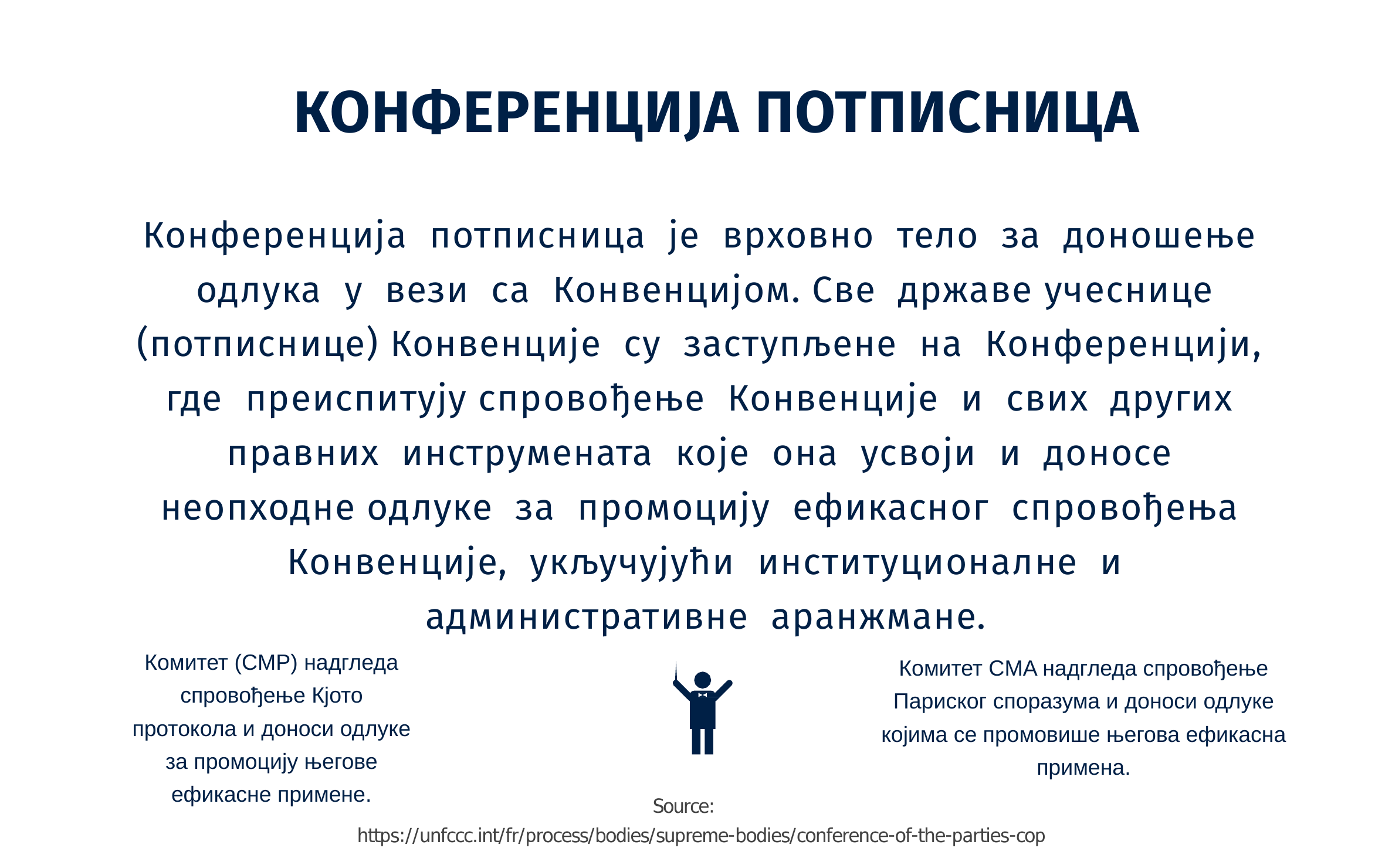

# КОНФЕРЕНЦИЈА ПОТПИСНИЦА
Конференција  потписница  је  врховно  тело  за  доношење  одлука  у  вези  са  Конвенцијом. Све  државе учеснице (потписнице) Конвенције  су  заступљене  на  Конференцији,  где  преиспитују спровођење  Конвенције  и  свих  других  правних  инструмената  које  она  усвоји  и  доносе  неопходне одлуке  за  промоцију  ефикасног  спровођења  Конвенције,  укључујући  институционалне  и административне  аранжмане.
Комитет (CMP) надгледа спровођење Кјото протокола и доноси одлуке за промоцију његове ефикасне примене.
Комитет CMA надгледа спровођење Париског споразума и доноси одлуке којима се промовише његова ефикасна примена.

Source: https://unfccc.int/fr/process/bodies/supreme-bodies/conference-of-the-parties-cop